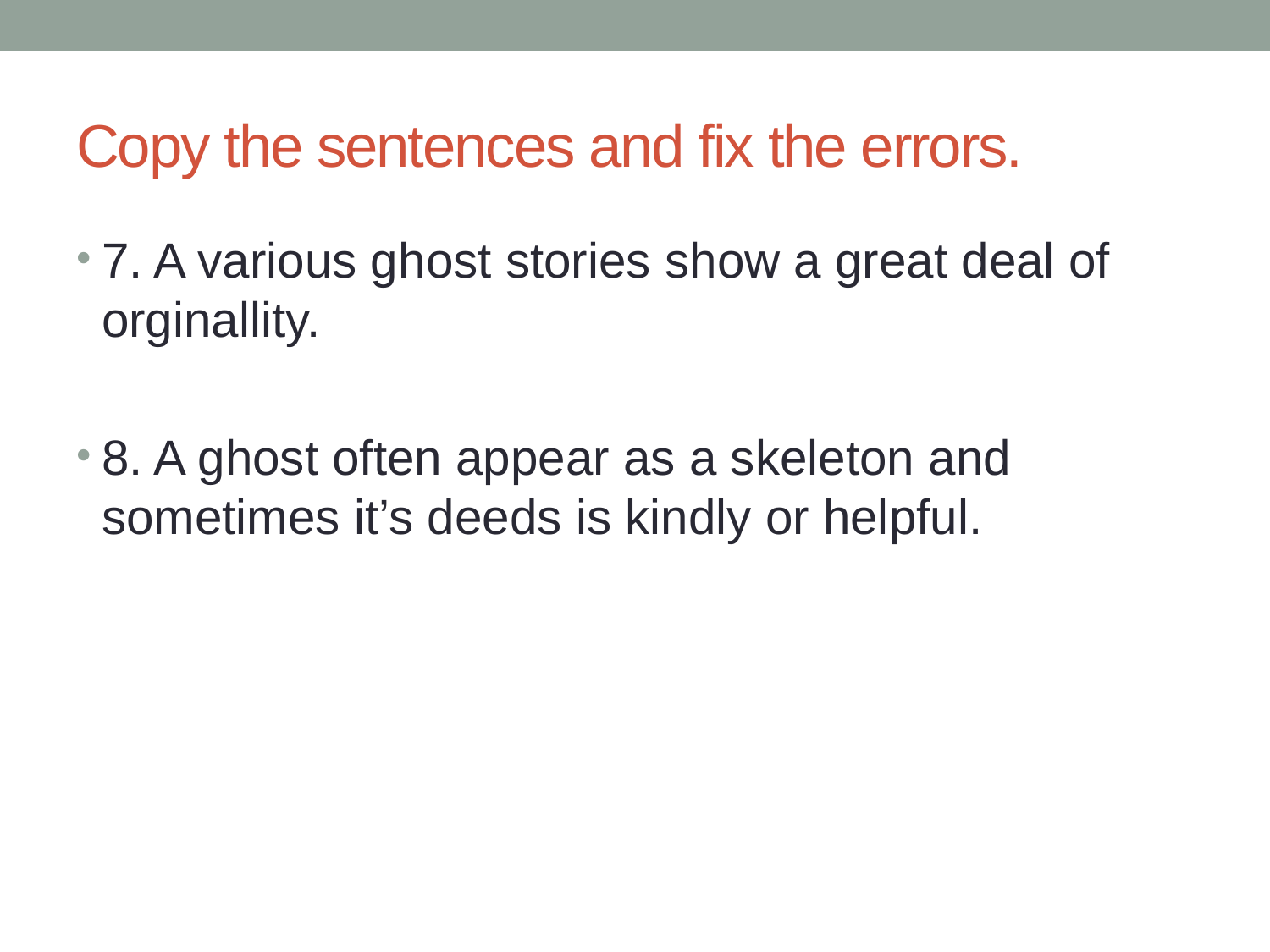

# Copy the sentences and fix the errors.
7. A various ghost stories show a great deal of orginallity.

8. A ghost often appear as a skeleton and sometimes it’s deeds is kindly or helpful.